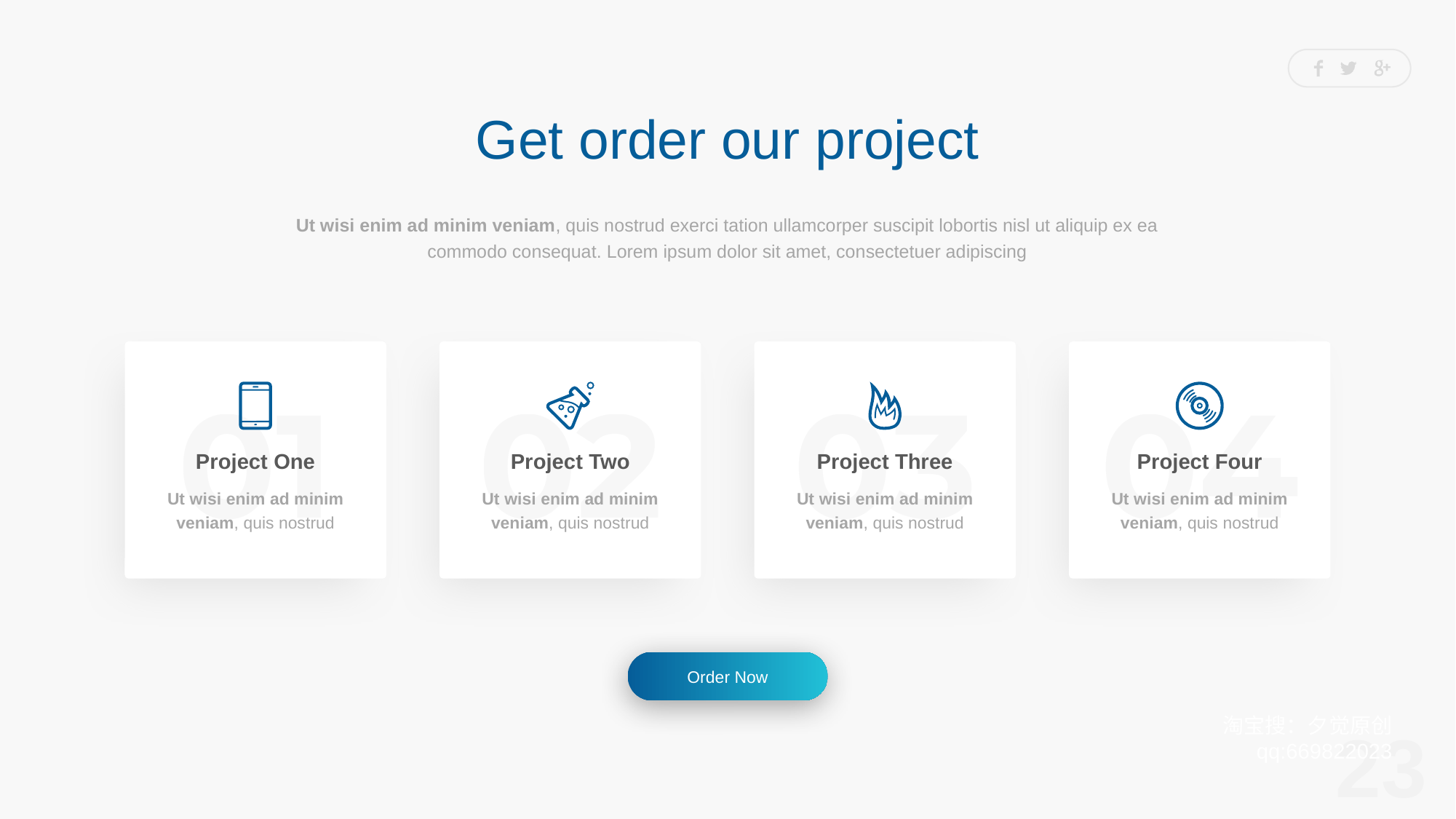

Get order our project
Ut wisi enim ad minim veniam, quis nostrud exerci tation ullamcorper suscipit lobortis nisl ut aliquip ex ea commodo consequat. Lorem ipsum dolor sit amet, consectetuer adipiscing
e7d195523061f1c08d347f6bf0421bdacd46f3c1815d51b81E1CE79090F8942429A56C6AE2B3163BABA1A3FCE285BEC4FF43A5085572A94AD2C0A17AE448F24FA68DD62479D8C0666FEB6710638384D2C7E9200956440C492B6A7264773DD633065E1359E05A5D95DF66B61E18C3E3083395E9FD47F89B411468EDC2C1535F2994FA224CFA170C8EE875DB5BC2DA0FC1
01

Project One
Ut wisi enim ad minim veniam, quis nostrud
02

Project Two
Ut wisi enim ad minim veniam, quis nostrud
03

Project Three
Ut wisi enim ad minim veniam, quis nostrud
04

Project Four
Ut wisi enim ad minim veniam, quis nostrud
Order Now